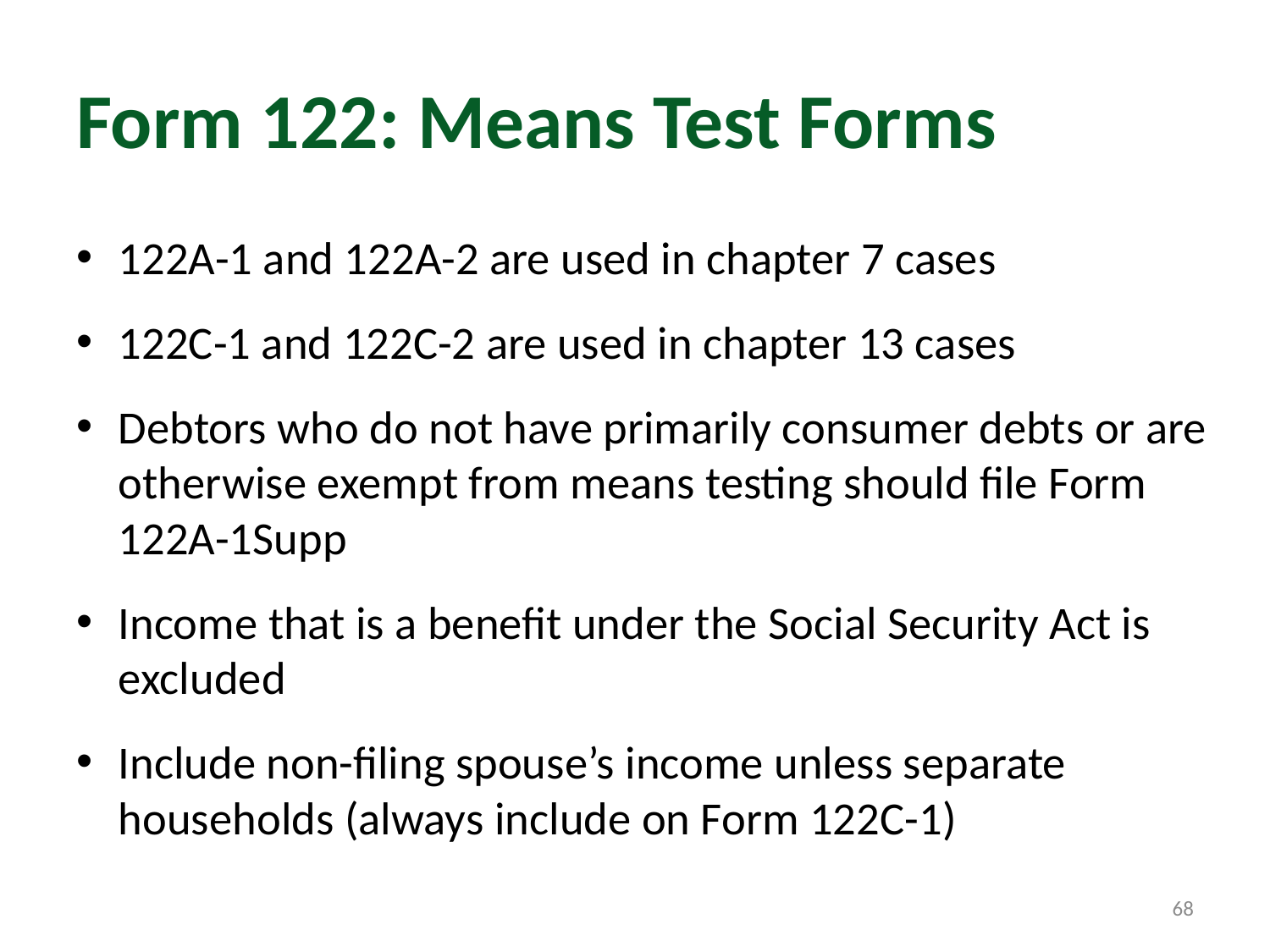

# Form 122: Means Test Forms
122A-1 and 122A-2 are used in chapter 7 cases
122C-1 and 122C-2 are used in chapter 13 cases
Debtors who do not have primarily consumer debts or are otherwise exempt from means testing should file Form 122A-1Supp
Income that is a benefit under the Social Security Act is excluded
Include non-filing spouse’s income unless separate households (always include on Form 122C-1)
68